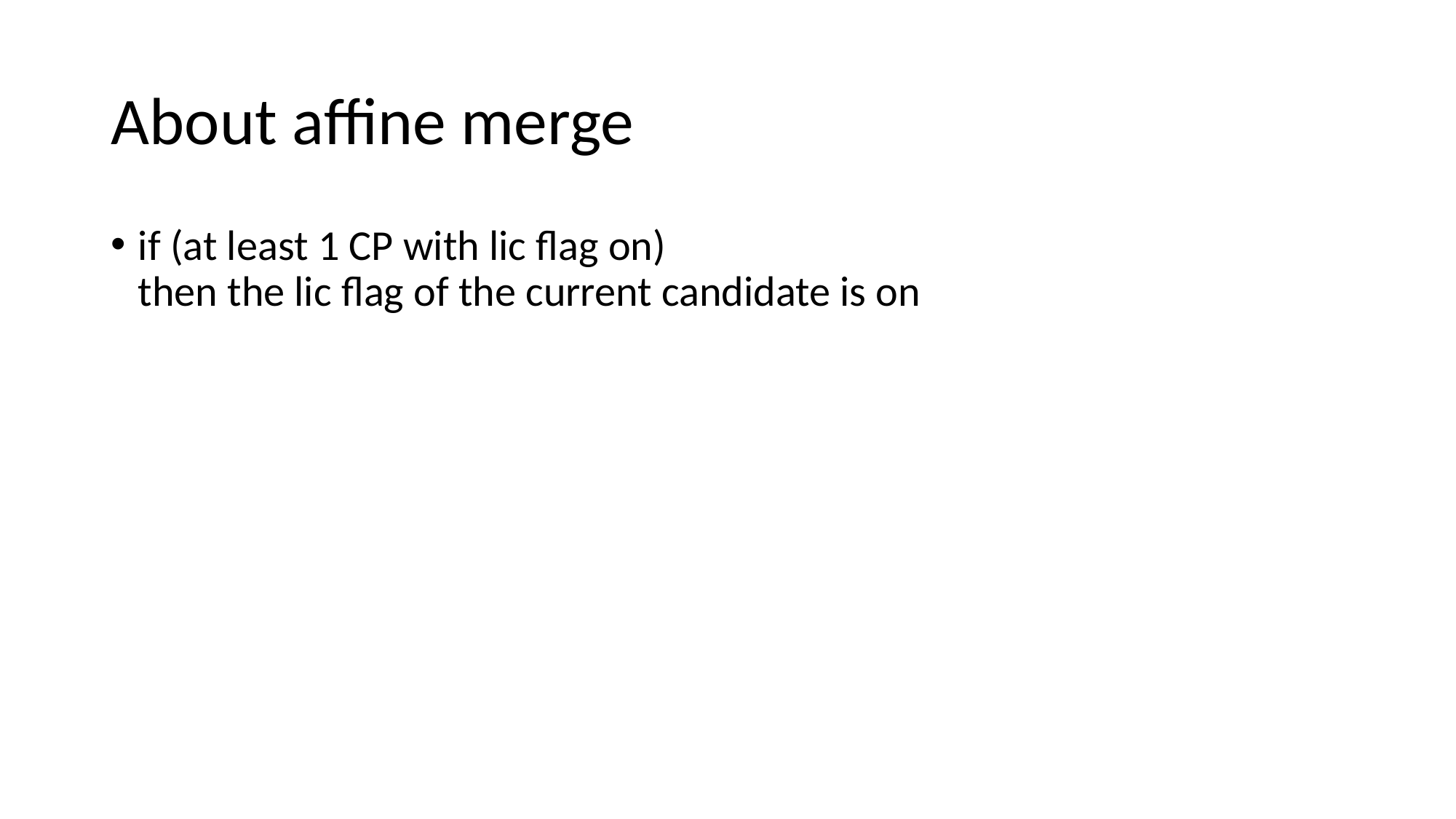

# About affine merge
if (at least 1 CP with lic flag on)
then the lic flag of the current candidate is on